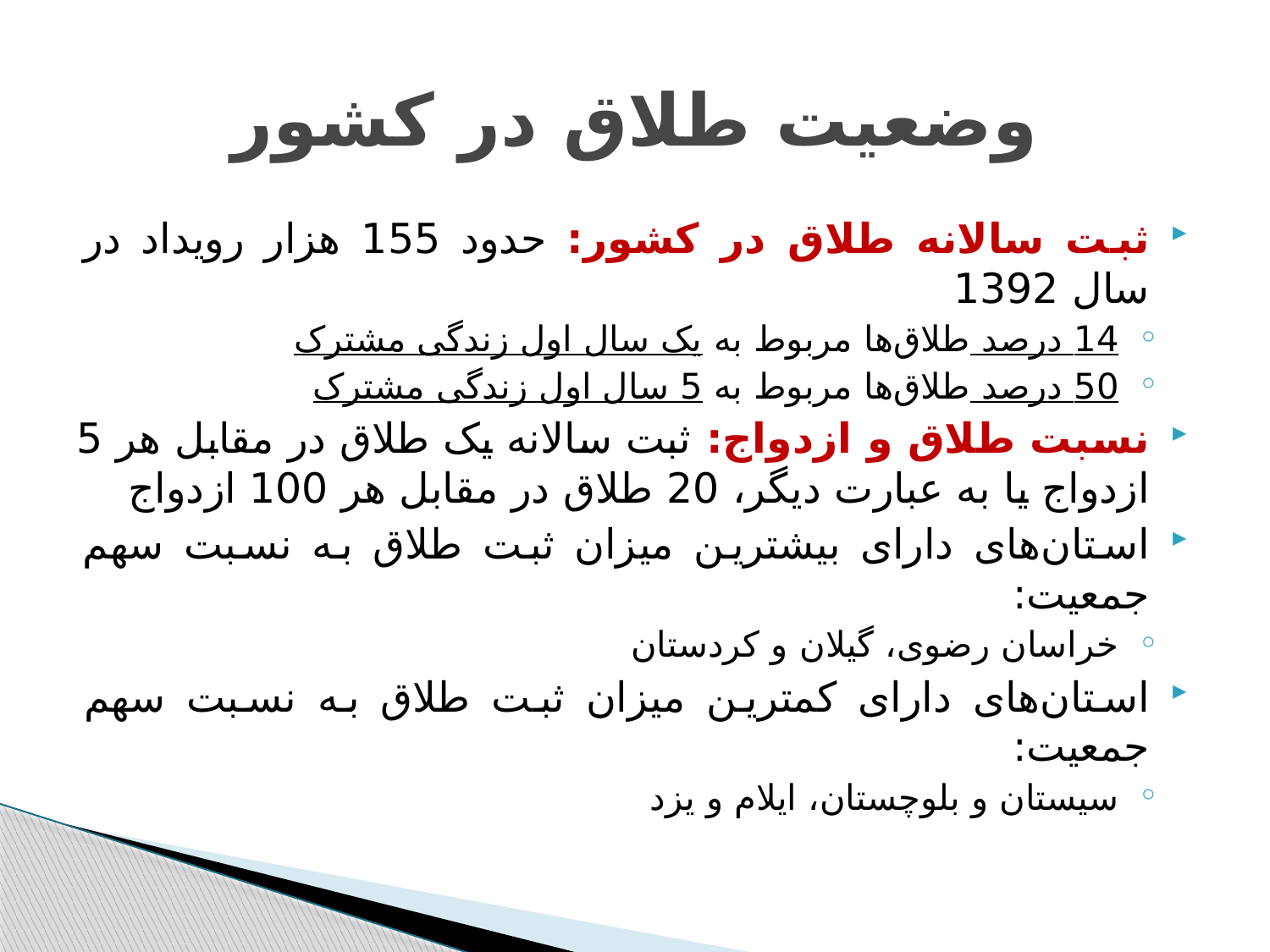

# وضعیت طلاق در کشور
ثبت سالانه طلاق در کشور: حدود 155 هزار رويداد در سال 1392
14 درصد طلاق‌ها مربوط به يک سال اول زندگی مشترک
50 درصد طلاق‌ها مربوط به 5 سال اول زندگی مشترک
نسبت طلاق و ازدواج: ثبت سالانه یک طلاق در مقابل هر 5 ازدواج يا به عبارت دیگر، 20 طلاق در مقابل هر 100 ازدواج
استان‌های دارای بیشترین میزان ثبت طلاق به نسبت سهم جمعیت:
خراسان رضوی، گیلان و کردستان
استان‌های دارای کمترین میزان ثبت طلاق به نسبت سهم جمعیت:
سیستان و بلوچستان، ایلام و یزد